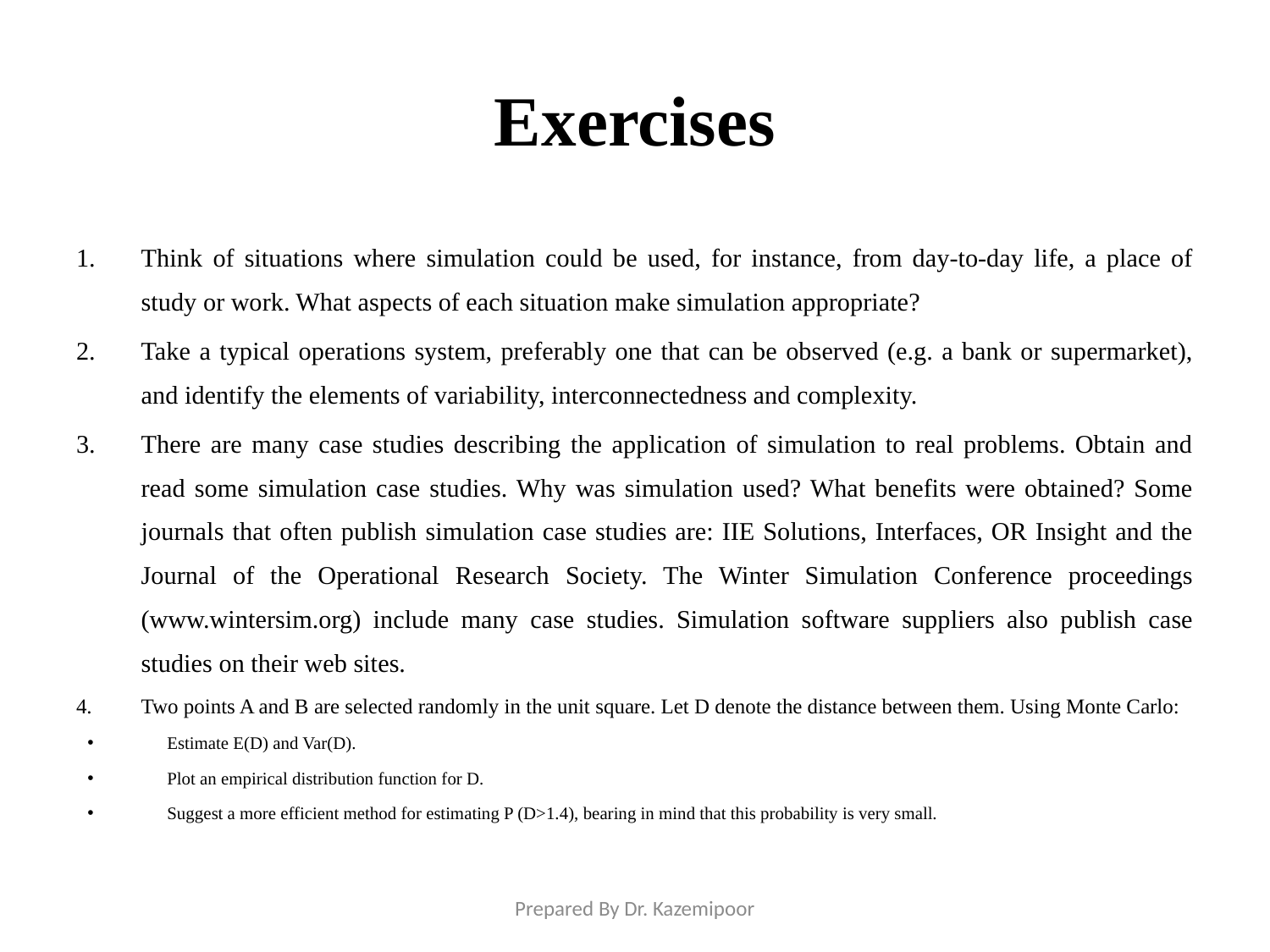

# Exercises
Think of situations where simulation could be used, for instance, from day-to-day life, a place of study or work. What aspects of each situation make simulation appropriate?
Take a typical operations system, preferably one that can be observed (e.g. a bank or supermarket), and identify the elements of variability, interconnectedness and complexity.
There are many case studies describing the application of simulation to real problems. Obtain and read some simulation case studies. Why was simulation used? What benefits were obtained? Some journals that often publish simulation case studies are: IIE Solutions, Interfaces, OR Insight and the Journal of the Operational Research Society. The Winter Simulation Conference proceedings (www.wintersim.org) include many case studies. Simulation software suppliers also publish case studies on their web sites.
Two points A and B are selected randomly in the unit square. Let D denote the distance between them. Using Monte Carlo:
Estimate E(D) and Var(D).
Plot an empirical distribution function for D.
Suggest a more efficient method for estimating P (D>1.4), bearing in mind that this probability is very small.

Prepared By Dr. Kazemipoor